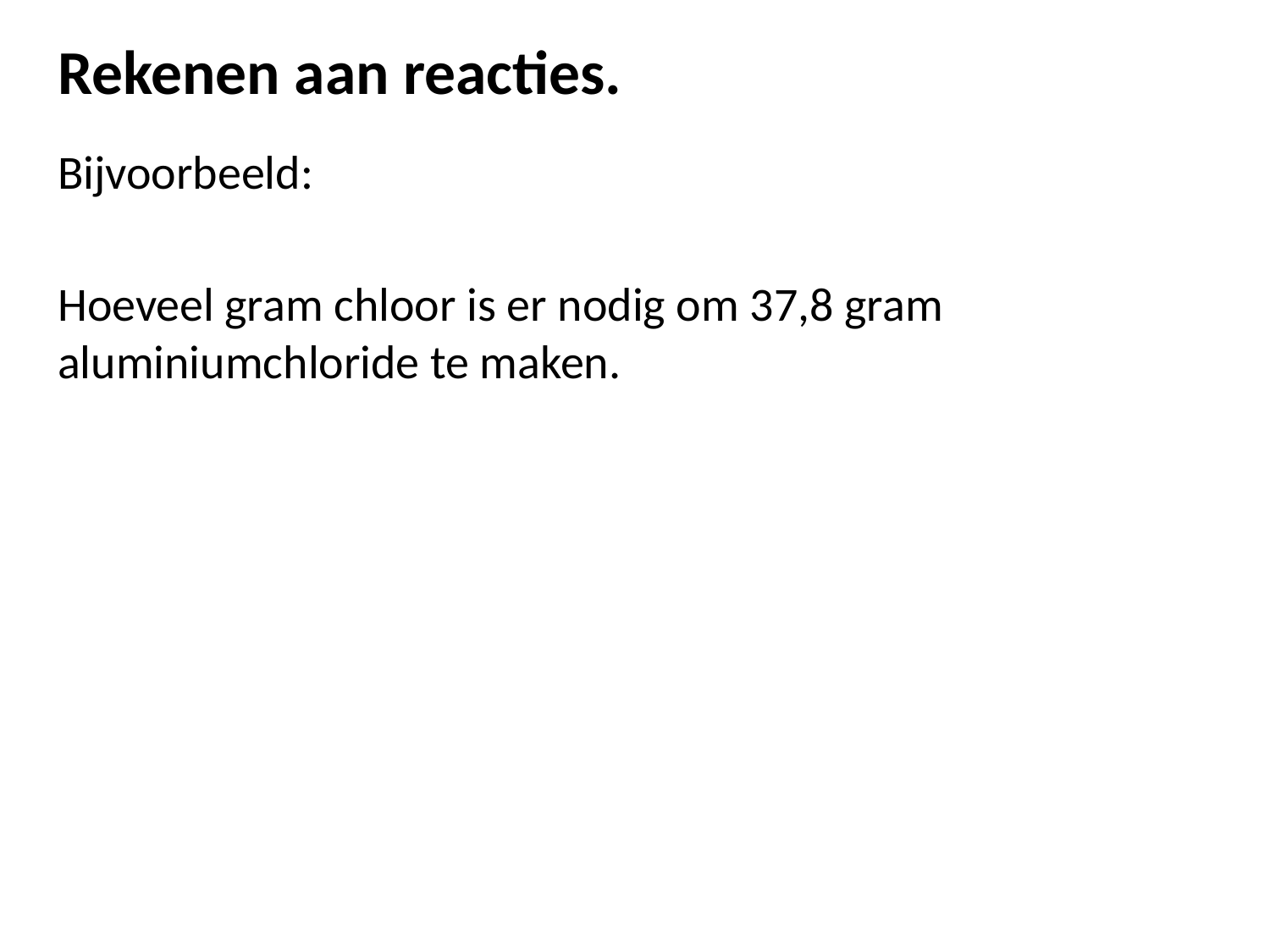

Rekenen aan reacties.

Bijvoorbeeld:

Hoeveel gram chloor is er nodig om 37,8 gram aluminiumchloride te maken.

stap 1: 	reactievergelijking
stap 2: 	wat is gegeven, wat wordt gevraagd?
stap 3: 	molverhouding
stap 4: 	gegeven omrekenen in mol
stap 5: 	hoeveel mol gevraagde stof?
stap 6: 	reken om naar de gevraagde eenheid